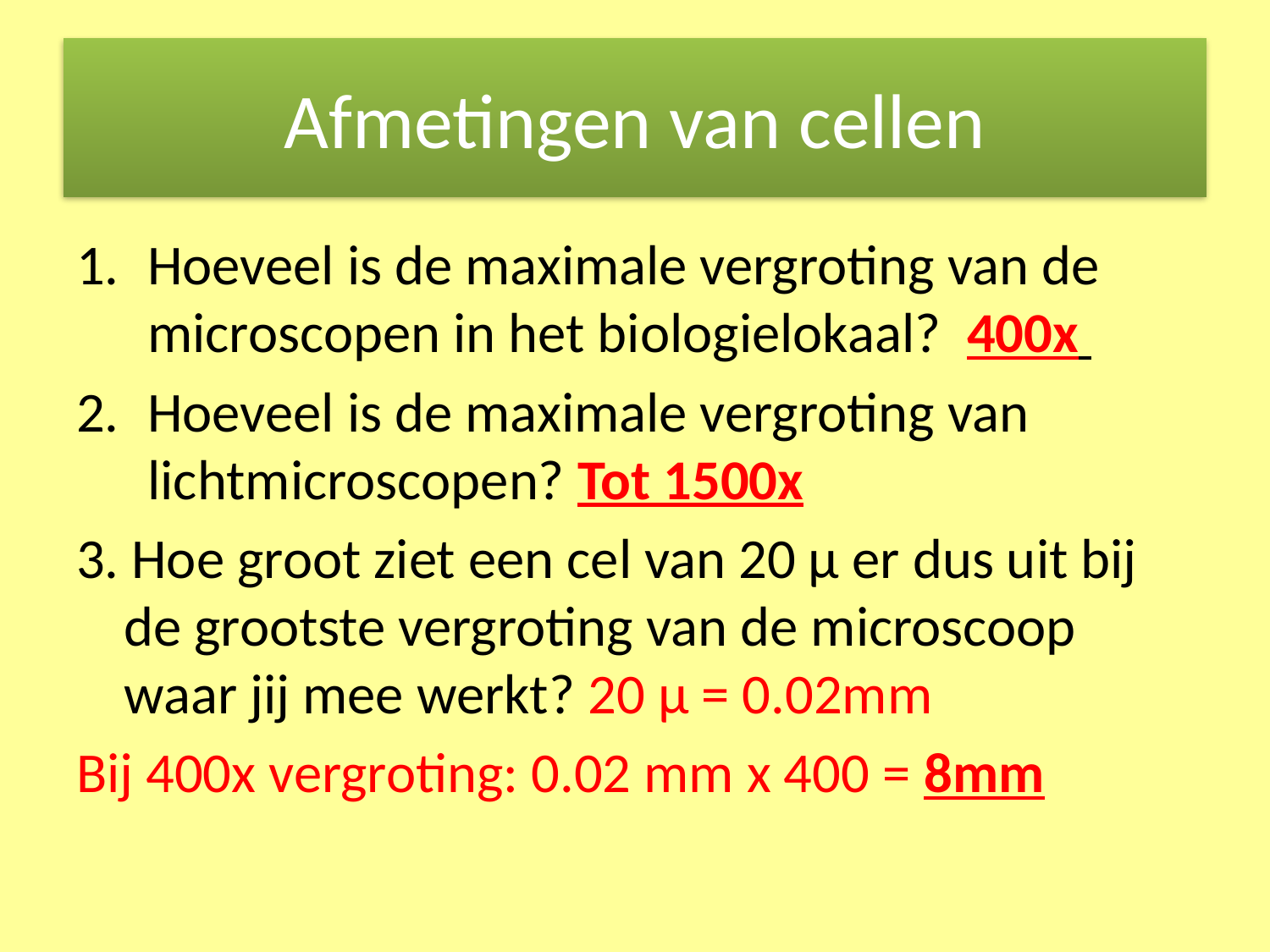

# Afmetingen van cellen
Hoeveel is de maximale vergroting van de microscopen in het biologielokaal?  400x
Hoeveel is de maximale vergroting van lichtmicroscopen? Tot 1500x
3. Hoe groot ziet een cel van 20 µ er dus uit bij de grootste vergroting van de microscoop waar jij mee werkt? 20 µ = 0.02mm
Bij 400x vergroting: 0.02 mm x 400 = 8mm